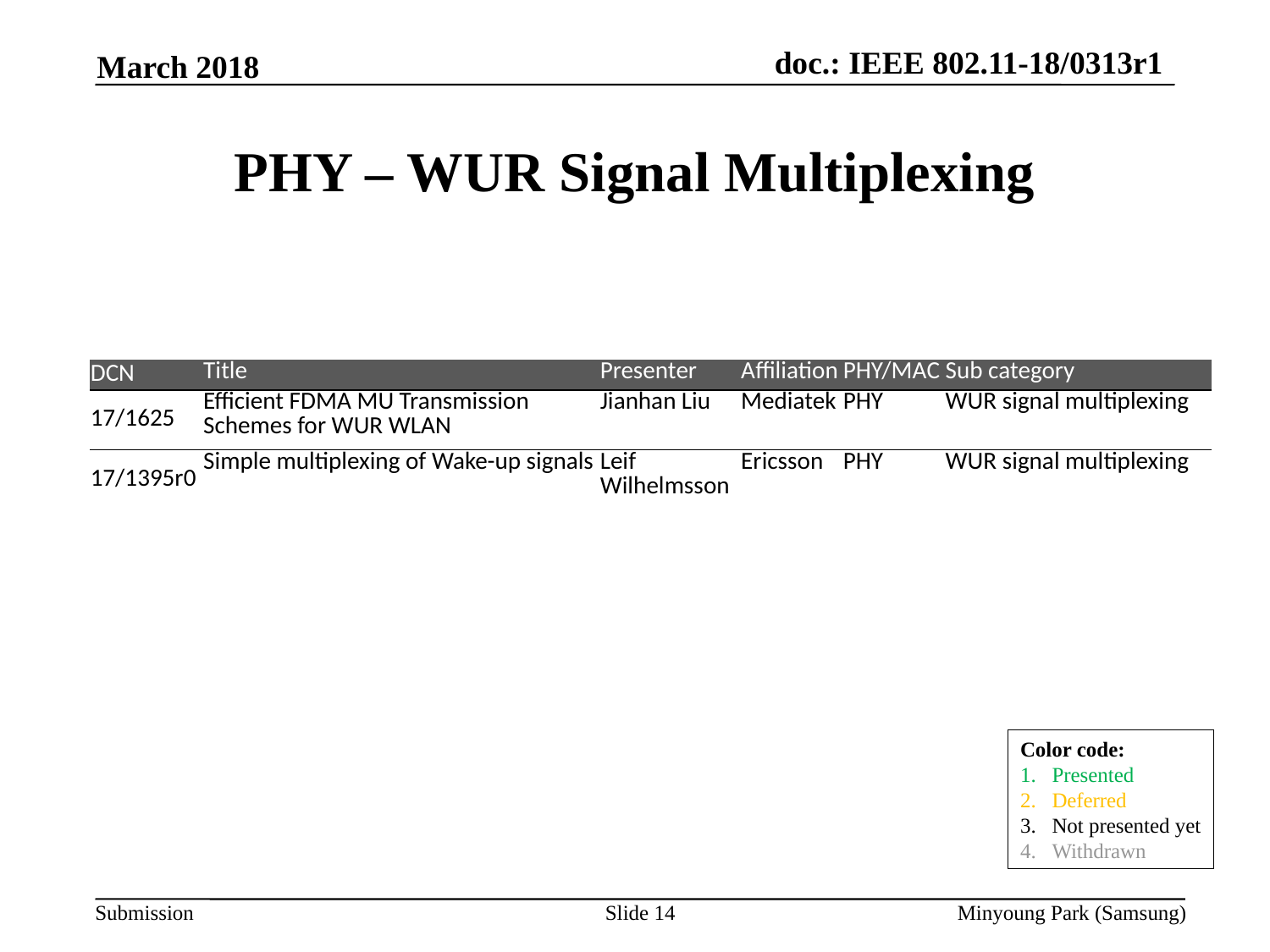

March 2018
# PHY – WUR Signal Multiplexing
| DCN | Title | Presenter | Affiliation | PHY/MAC | Sub category |
| --- | --- | --- | --- | --- | --- |
| 17/1625 | Efficient FDMA MU Transmission Schemes for WUR WLAN | Jianhan Liu | Mediatek | PHY | WUR signal multiplexing |
| 17/1395r0 | Simple multiplexing of Wake-up signals | Leif Wilhelmsson | Ericsson | PHY | WUR signal multiplexing |
Color code:
Presented
Deferred
Not presented yet
Withdrawn
Slide 14
Minyoung Park (Samsung)